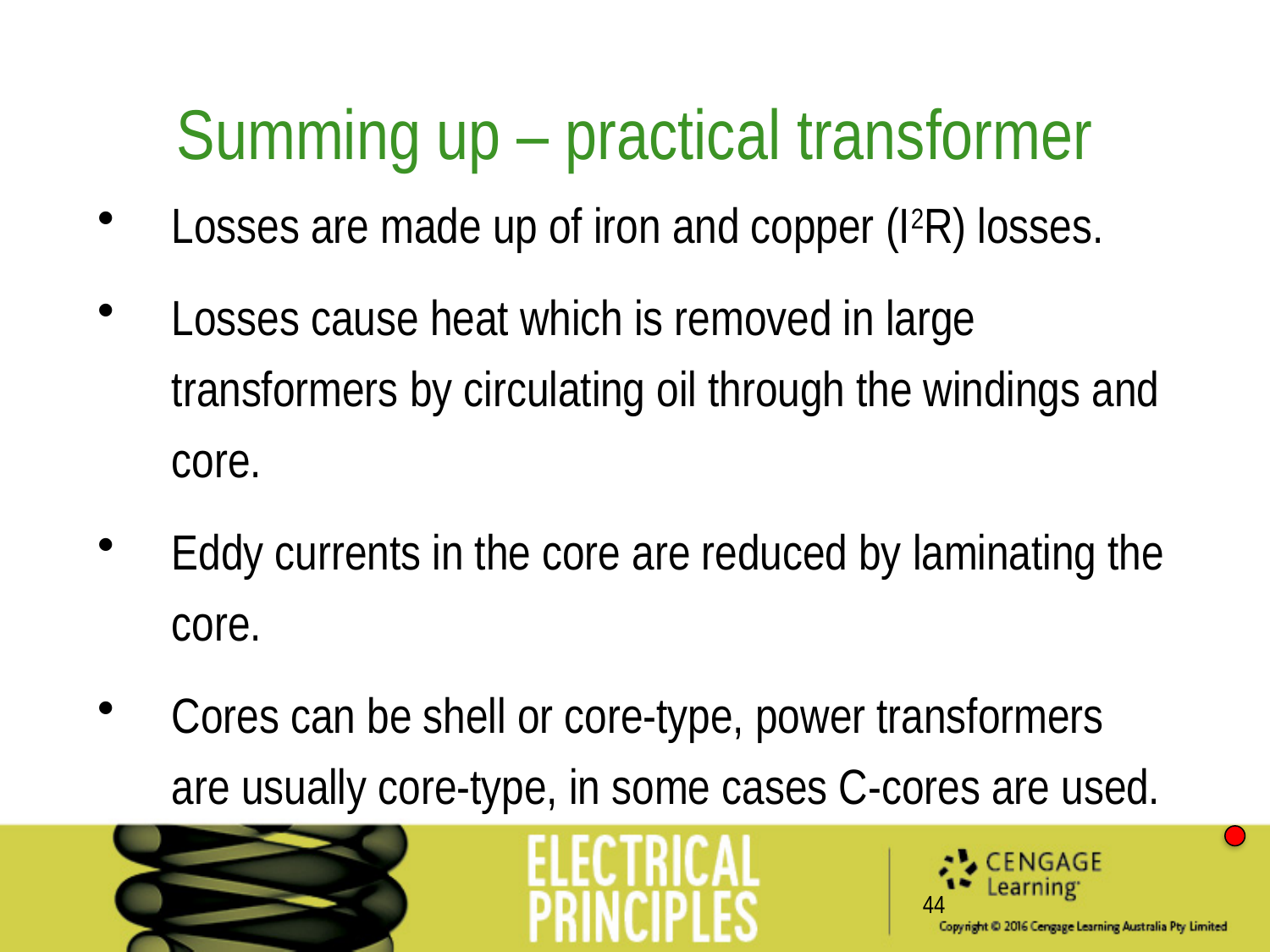

Summing up – practical transformer

Losses are made up of iron and copper (I2R) losses.
Losses cause heat which is removed in large transformers by circulating oil through the windings and core.
Eddy currents in the core are reduced by laminating the core.
Cores can be shell or core-type, power transformers are usually core-type, in some cases C-cores are used.

44